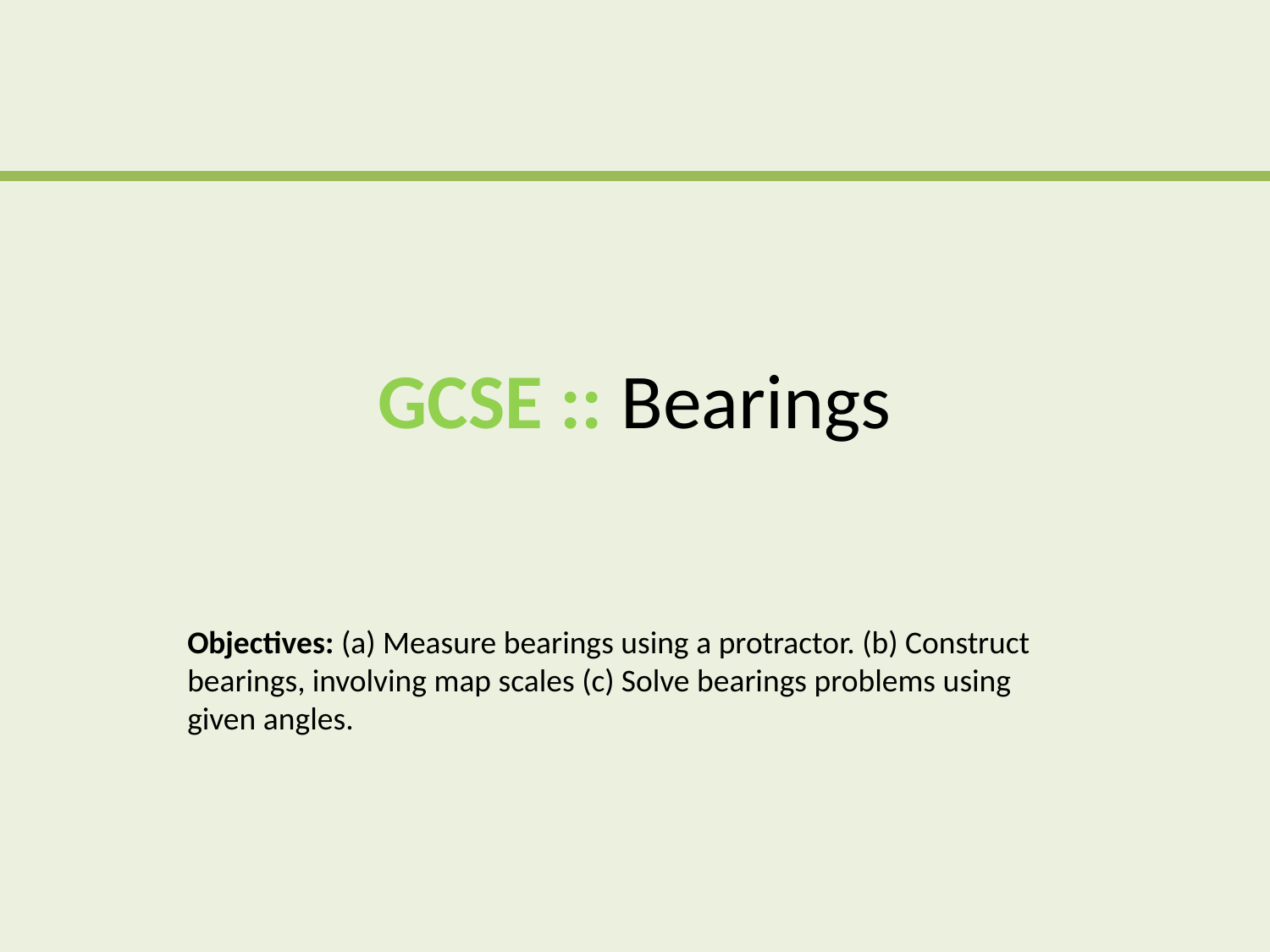

# GCSE :: Bearings

Objectives: (a) Measure bearings using a protractor. (b) Construct bearings, involving map scales (c) Solve bearings problems using given angles.